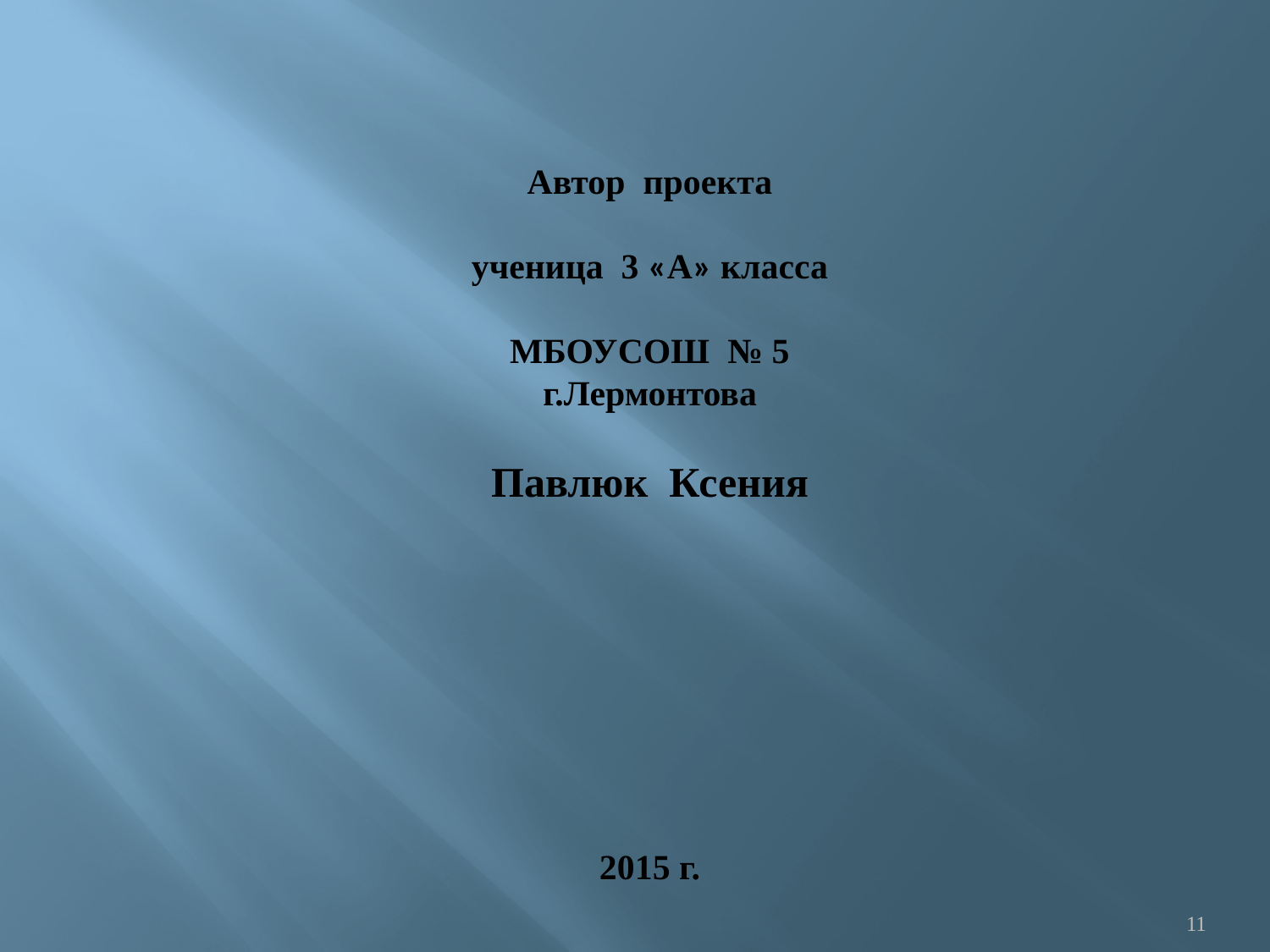

Автор  проекта

ученица  3 «А» класса

МБОУСОШ  № 5 г.Лермонтова

Павлюк  Ксения

2015 г.
11